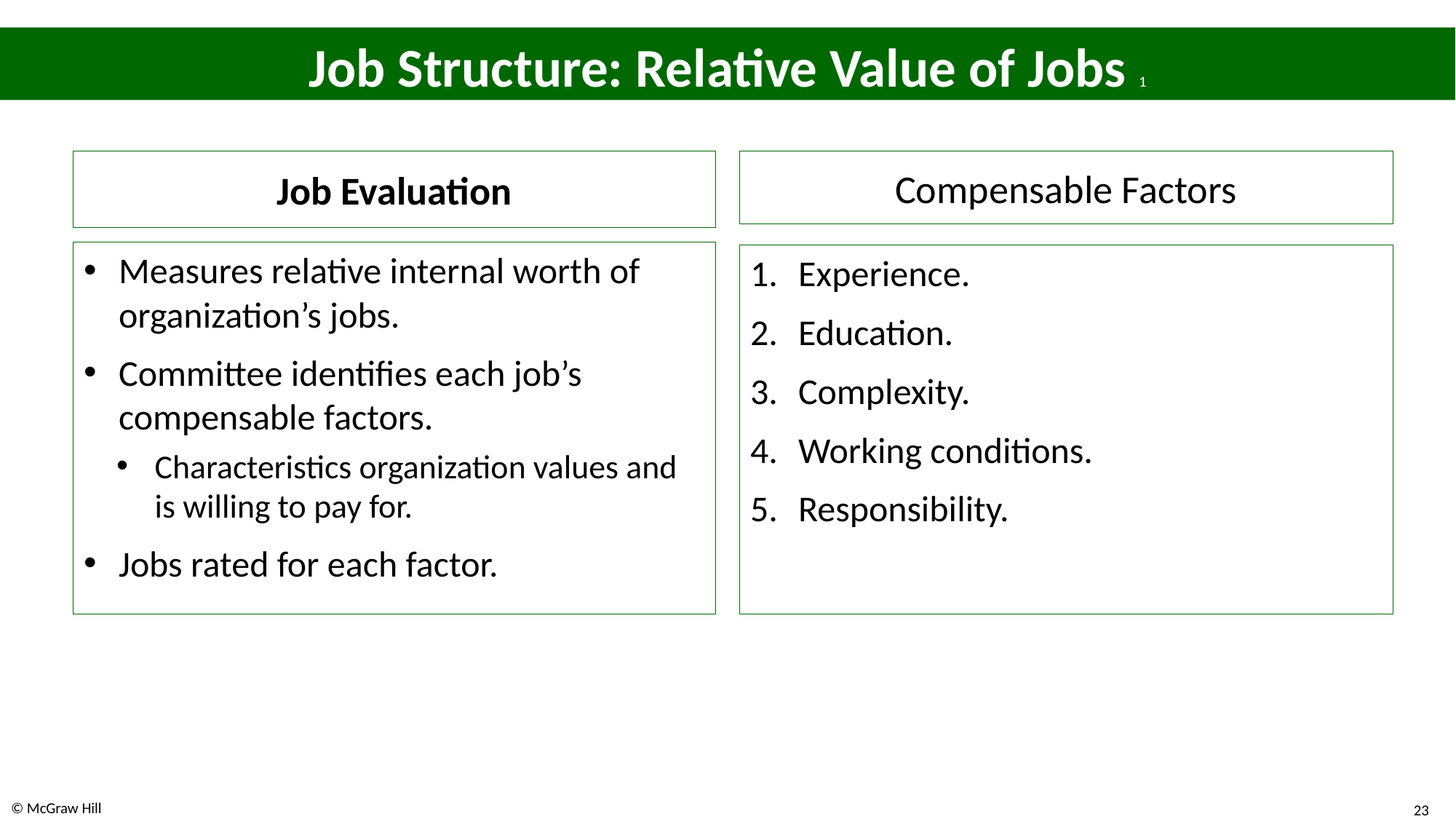

# Job Structure: Relative Value of Jobs 1
Job Evaluation
Compensable Factors
Measures relative internal worth of organization’s jobs.
Committee identifies each job’s compensable factors.
Characteristics organization values and is willing to pay for.
Jobs rated for each factor.
Experience.
Education.
Complexity.
Working conditions.
Responsibility.